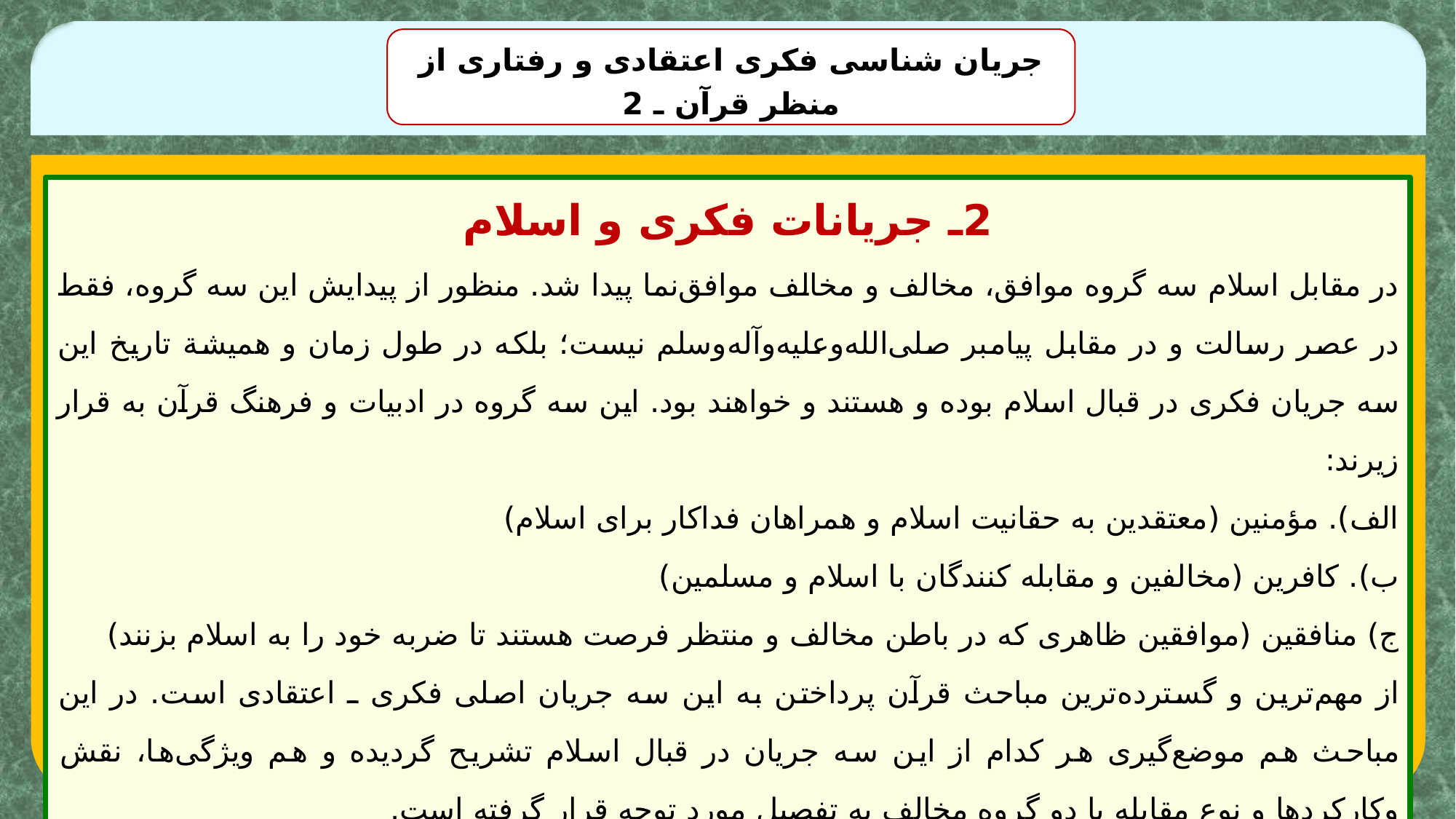

جریان شناسی فکری اعتقادی و رفتاری از منظر قرآن ـ 2

2ـ جریانات فکری و اسلام
در مقابل اسلام سه گروه موافق، مخالف و مخالف موافق‌نما پیدا شد. منظور از پیدایش این سه گروه، فقط در عصر رسالت و در مقابل پیامبر صلی‌الله‌وعلیه‌وآله‌وسلم نیست؛ بلکه در طول زمان و همیشة تاریخ این سه جریان فکری در قبال اسلام بوده و هستند و خواهند بود. این سه گروه در ادبیات و فرهنگ قرآن به قرار زیرند:
الف). مؤمنین (معتقدین به حقانیت اسلام و همراهان فداکار برای اسلام)
ب). کافرین (مخالفین و مقابله کنندگان با اسلام و مسلمین)
ج) منافقین (موافقین ظاهری که در باطن مخالف و منتظر فرصت هستند تا ضربه خود را به اسلام بزنند)
از مهم‌ترین و گسترده‌ترین مباحث قرآن پرداختن به این سه جریان اصلی فکری ـ اعتقادی است. در این مباحث هم موضع‌گیری هر کدام از این سه جریان در قبال اسلام تشریح گردیده و هم ویژگی‌ها، نقش وکارکردها و نوع مقابله با دو گروه مخالف به تفصیل مورد توجه قرار گرفته است.